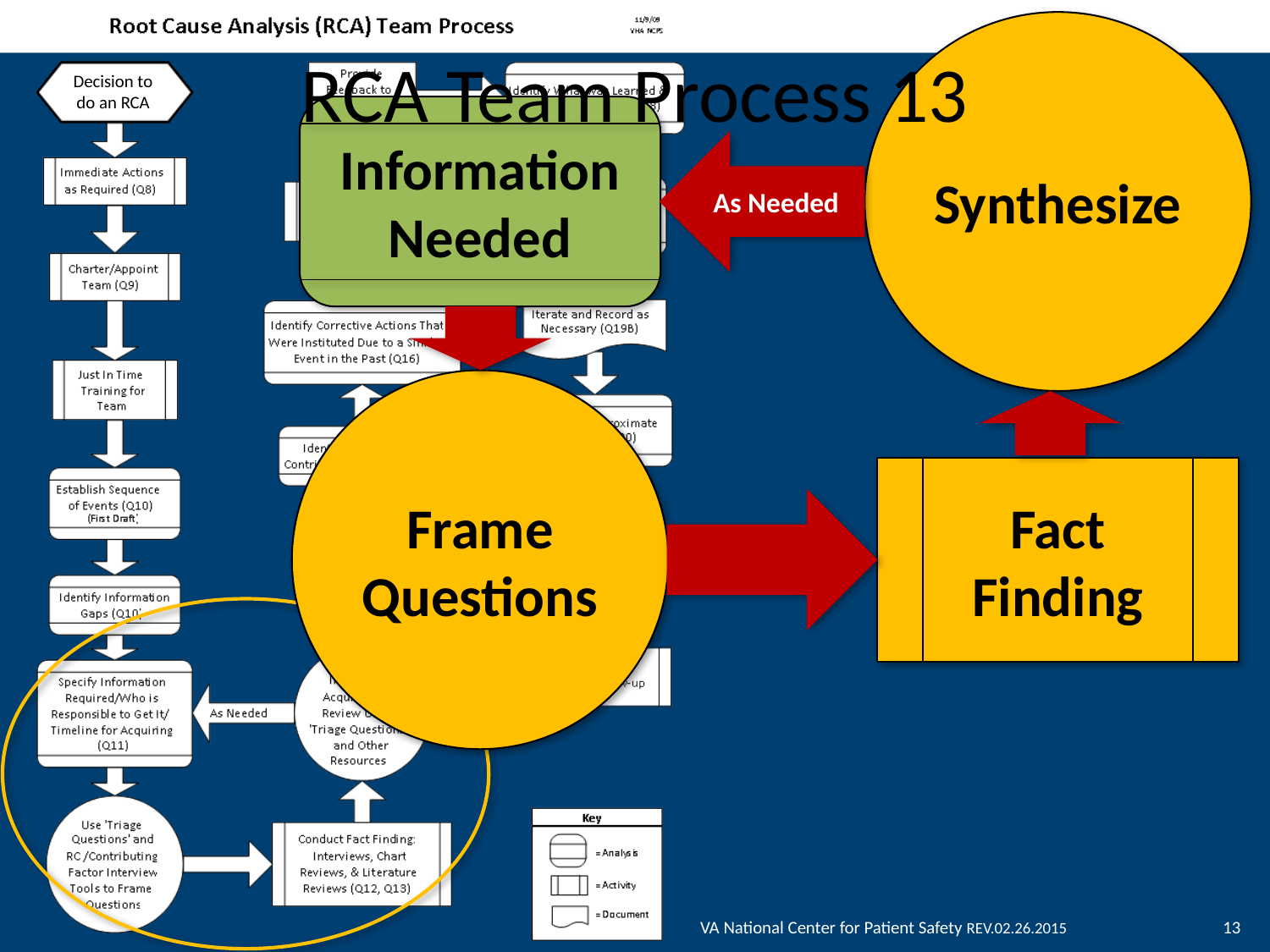

Synthesize
RCA Team Process 13
Information Needed

As Needed

Frame Questions

Fact Finding